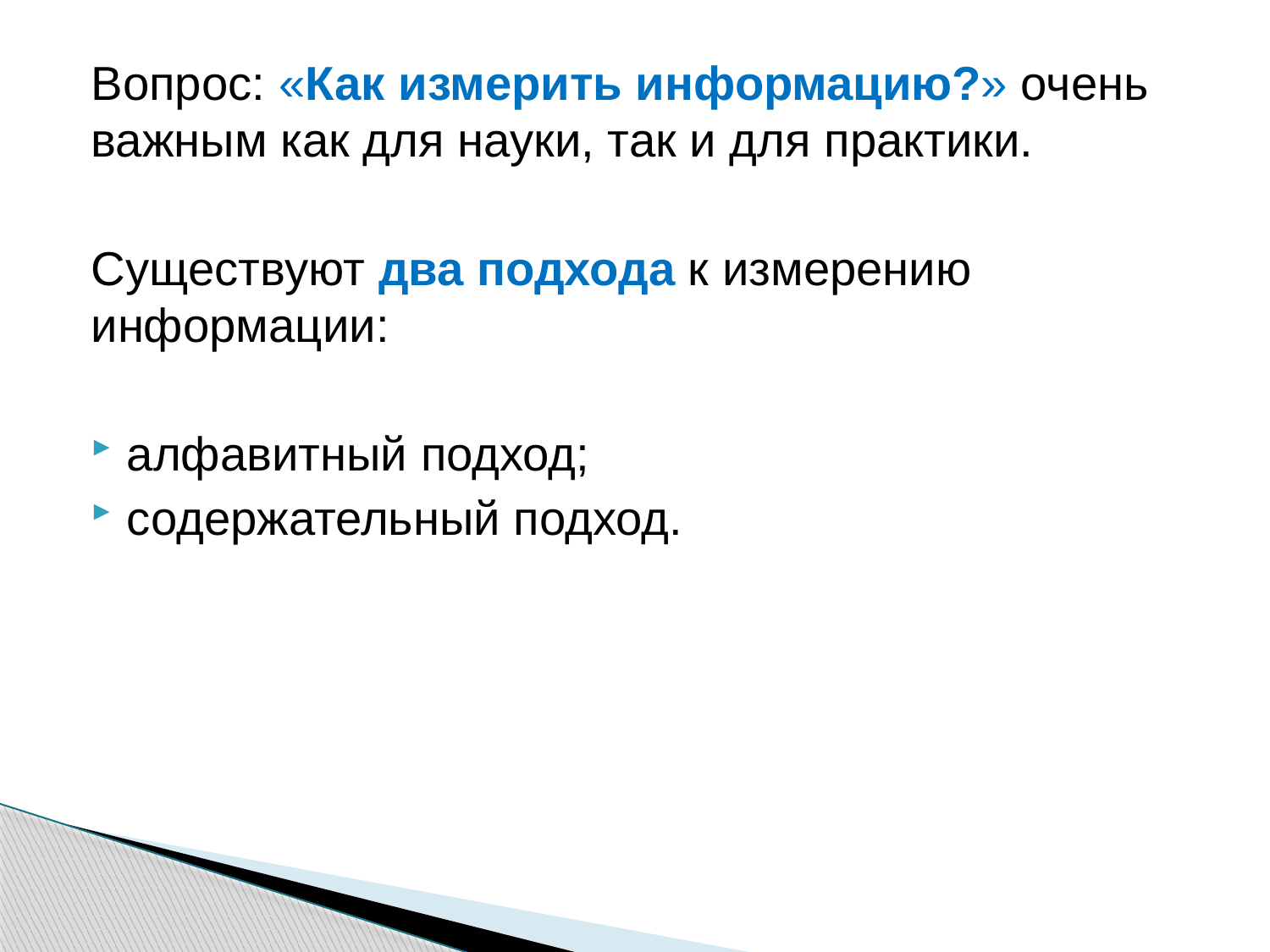

Вопрос: «Как измерить информацию?» очень важным как для науки, так и для практики.

Существуют два подхода к измерению информации:

алфавитный подход;
содержательный подход.